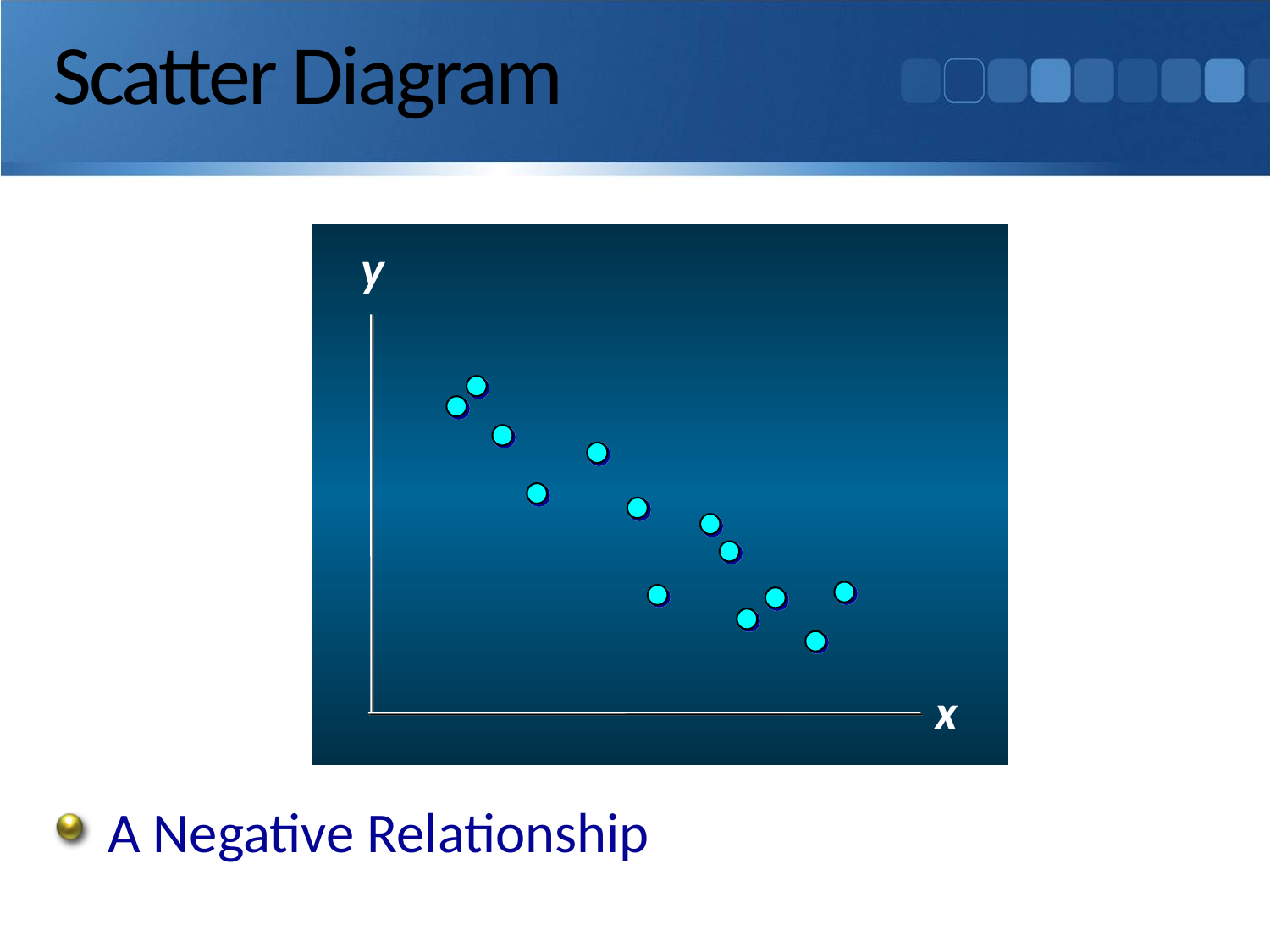

# Scatter Diagram

y

x

A Negative Relationship